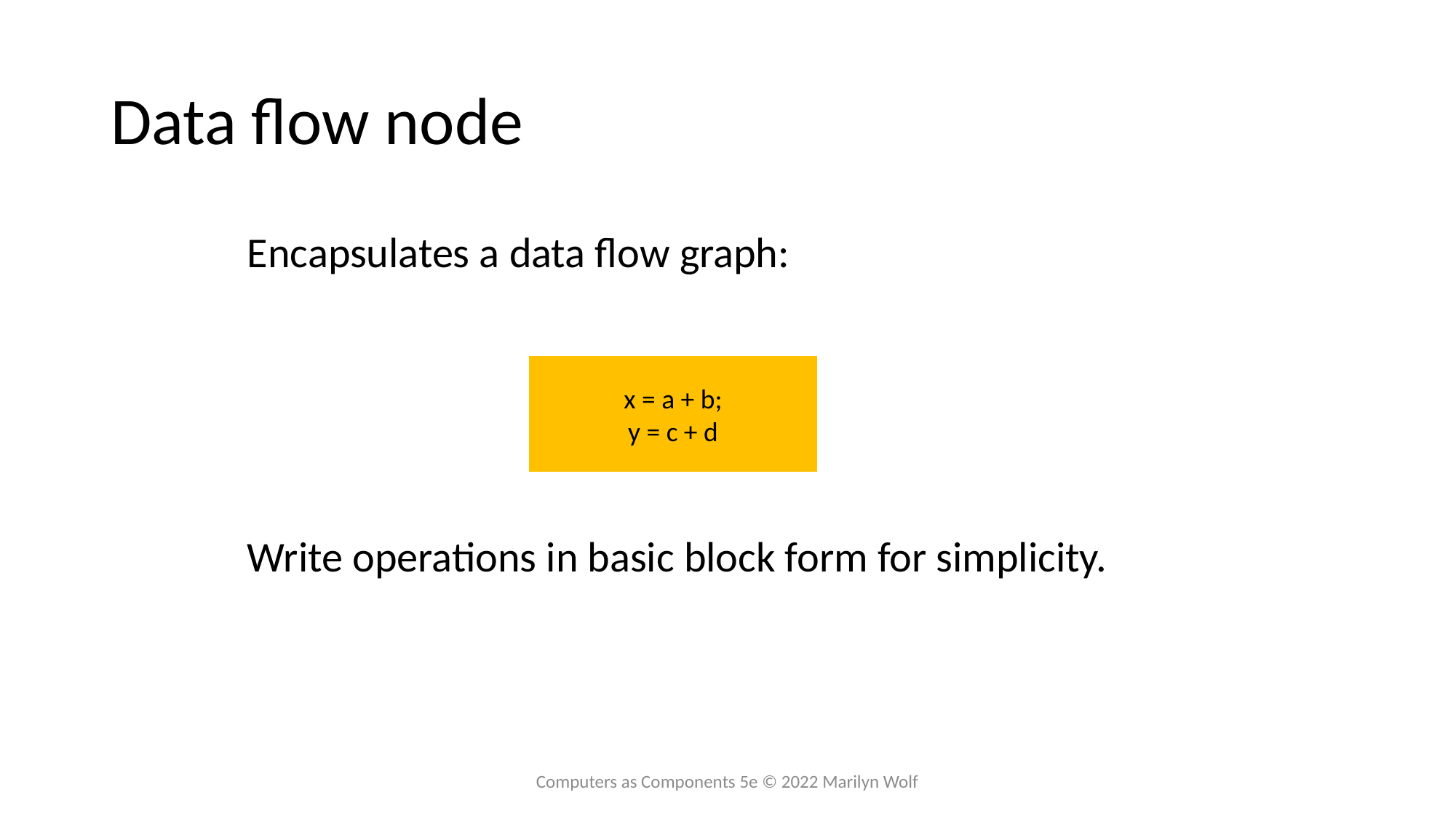

# Data flow node
Encapsulates a data flow graph:

Write operations in basic block form for simplicity.

x = a + b;
y = c + d
Computers as Components 5e © 2022 Marilyn Wolf